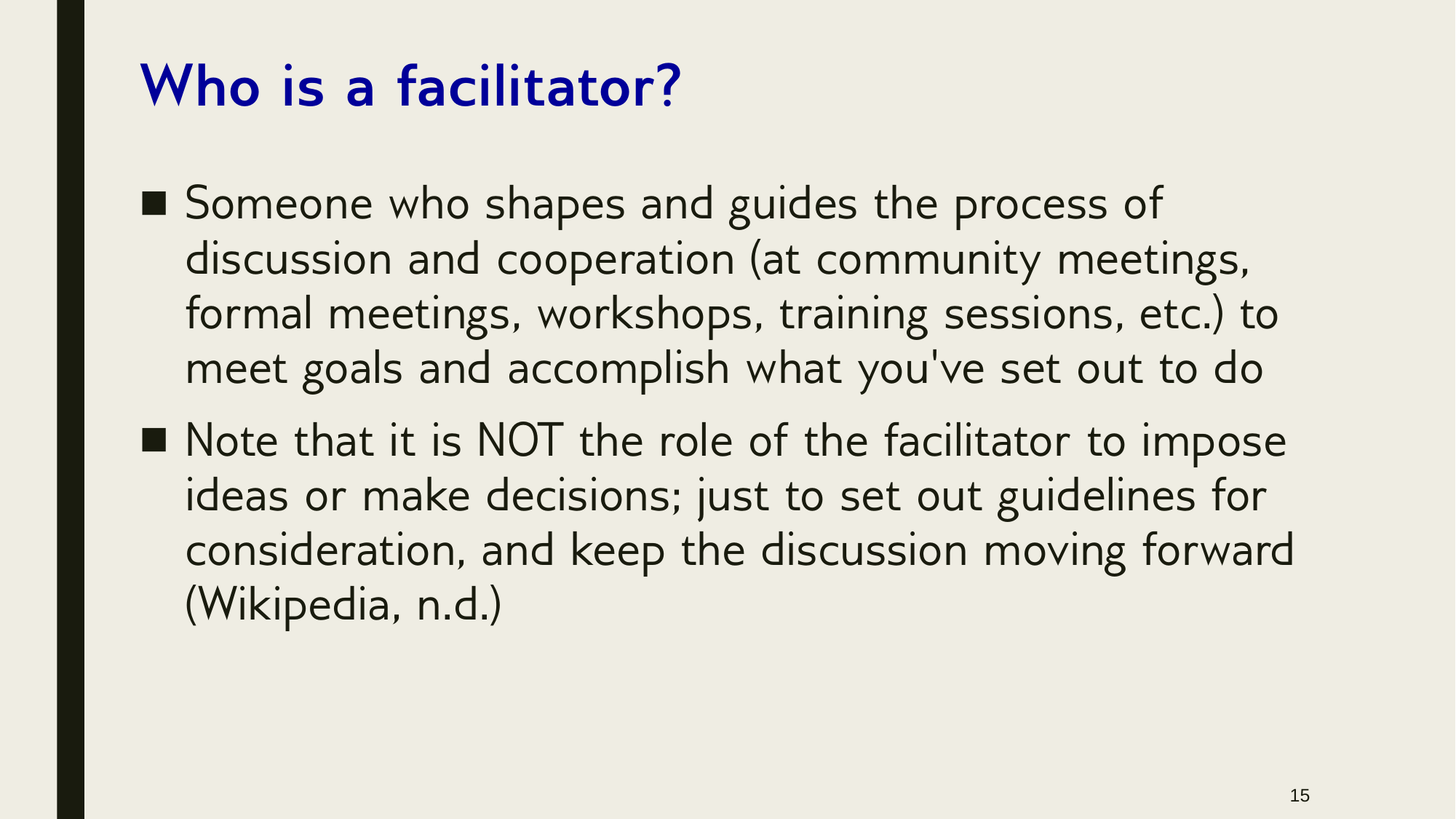

Who is a facilitator?
Someone who shapes and guides the process of discussion and cooperation (at community meetings, formal meetings, workshops, training sessions, etc.) to meet goals and accomplish what you've set out to do
Note that it is NOT the role of the facilitator to impose ideas or make decisions; just to set out guidelines for consideration, and keep the discussion moving forward (Wikipedia, n.d.)

15